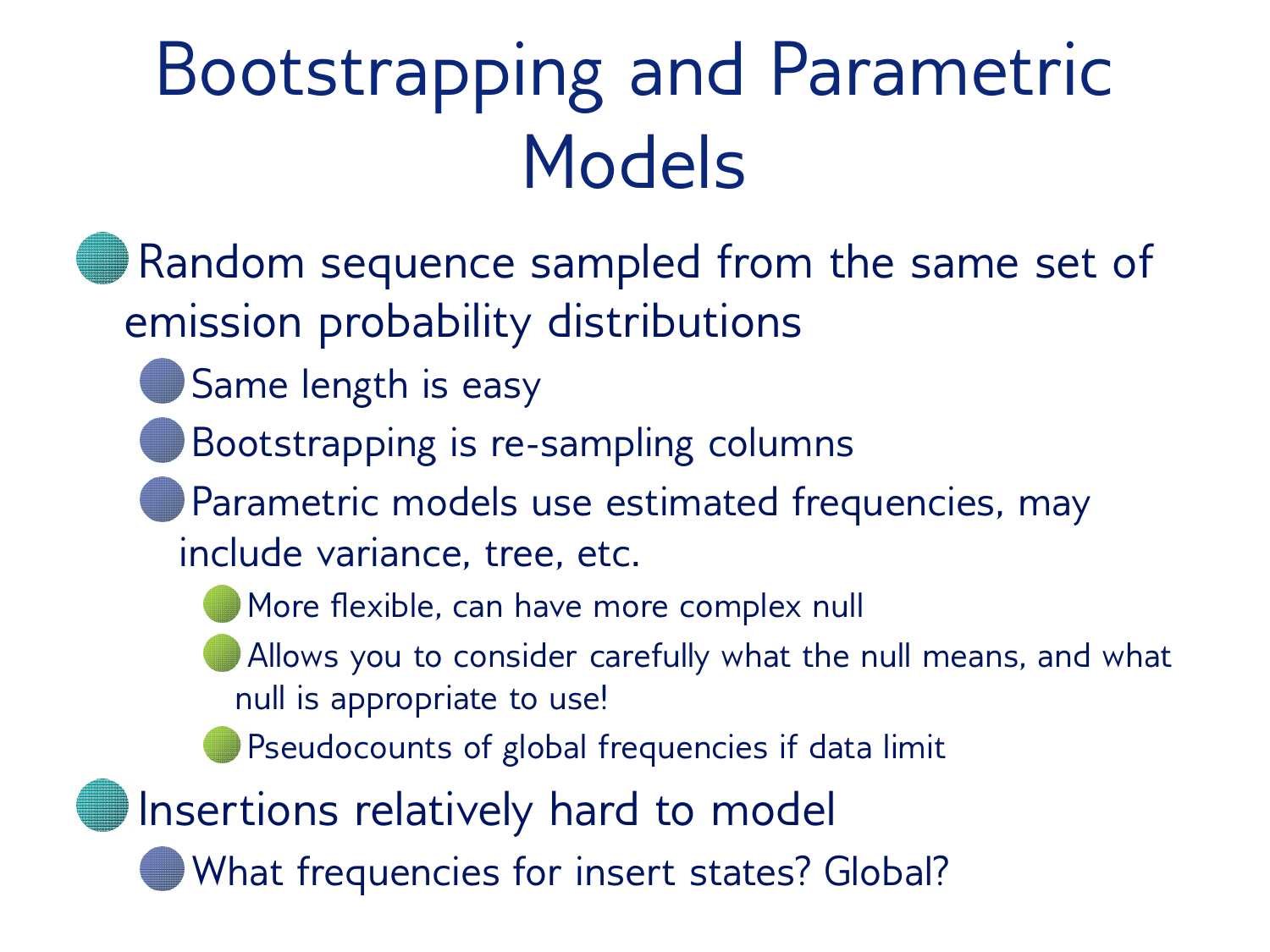

# Bootstrapping and Parametric Models
Random sequence sampled from the same set of emission probability distributions
Same length is easy
Bootstrapping is re-sampling columns
Parametric models use estimated frequencies, may include variance, tree, etc.
More flexible, can have more complex null
Allows you to consider carefully what the null means, and what null is appropriate to use!
Pseudocounts of global frequencies if data limit
Insertions relatively hard to model
What frequencies for insert states? Global?